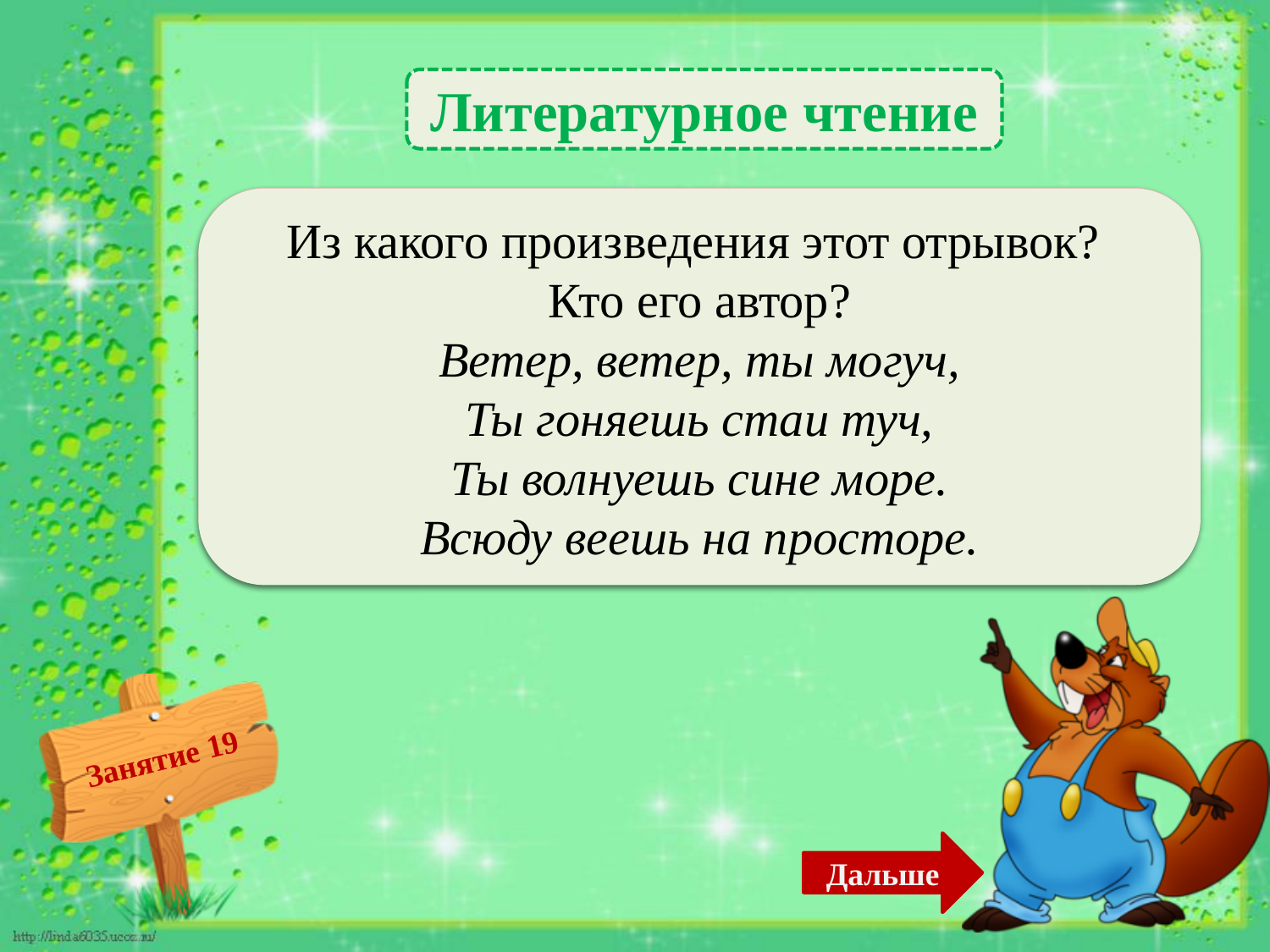

Литературное чтение
 «Сказка о мёртвой царевне и о семи богатырях» А. С. Пушкин – 1б.
Из какого произведения этот отрывок?
Кто его автор?
Ветер, ветер, ты могуч,
Ты гоняешь стаи туч,
Ты волнуешь сине море.
Всюду веешь на просторе.

Дальше